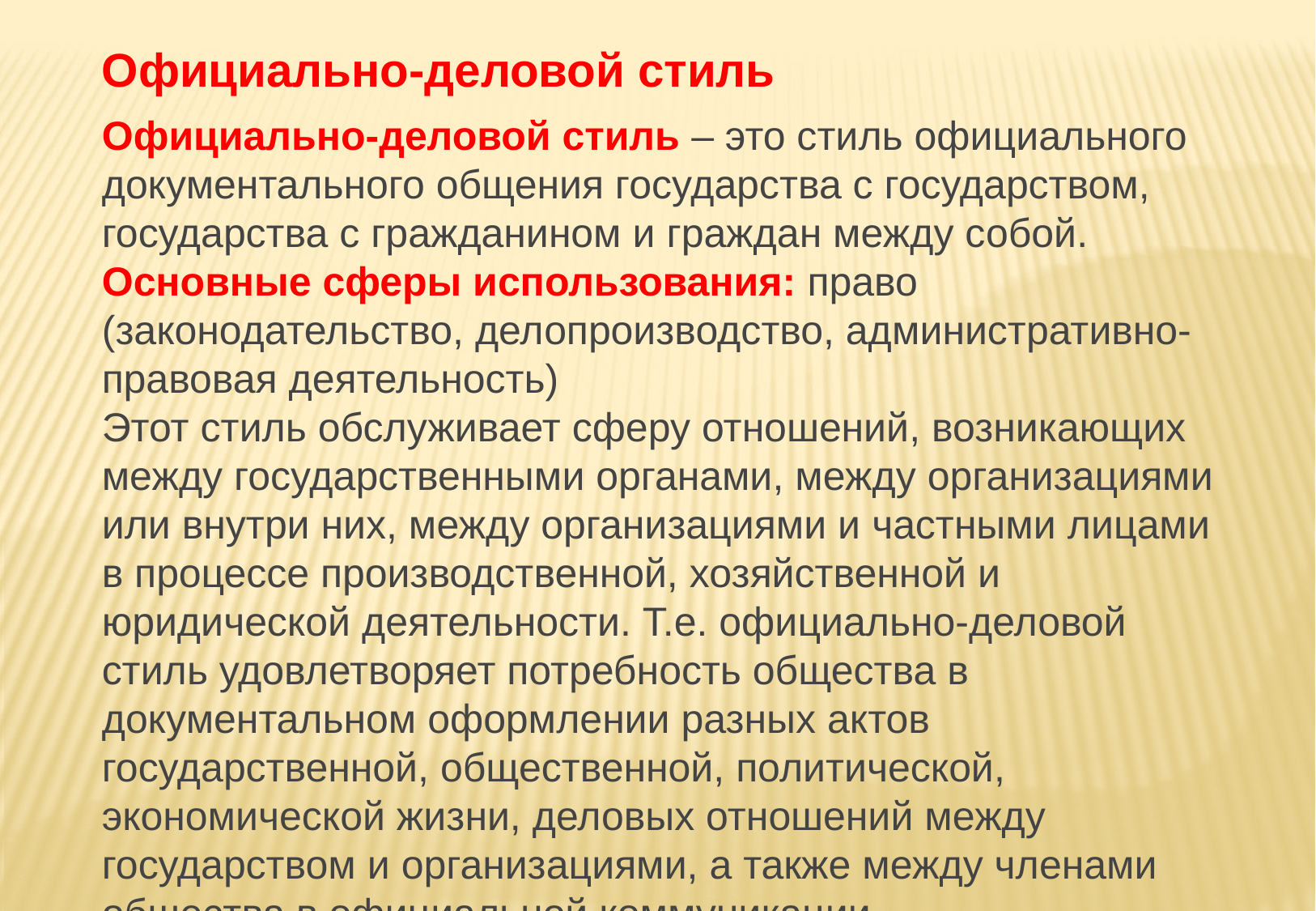

Официально-деловой стиль
Официально-деловой стиль – это стиль официального документального общения государства с государством, государства с гражданином и граждан между собой.
Основные сферы использования: право (законодательство, делопроизводство, административно-правовая деятельность)
Этот стиль обслуживает сферу отношений, возникающих между государственными органами, между организациями или внутри них, между организациями и частными лицами в процессе производственной, хозяйственной и юридической деятельности. Т.е. официально-деловой стиль удовлетворяет потребность общества в документальном оформлении разных актов государственной, общественной, политической, экономической жизни, деловых отношений между государством и организациями, а также между членами общества в официальной коммуникации.